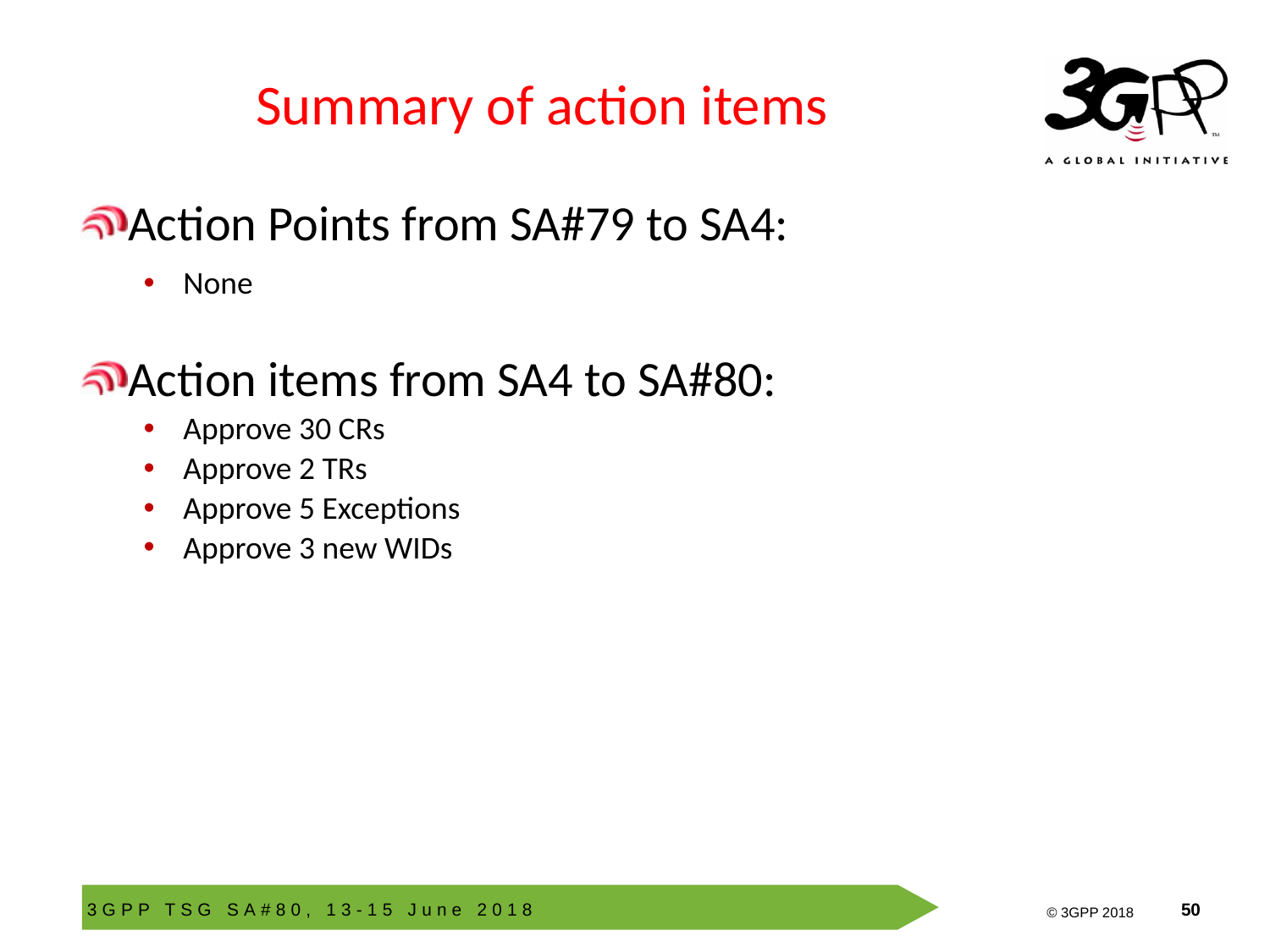

# Summary of action items
Action Points from SA#79 to SA4:
None
Action items from SA4 to SA#80:
Approve 30 CRs
Approve 2 TRs
Approve 5 Exceptions
Approve 3 new WIDs